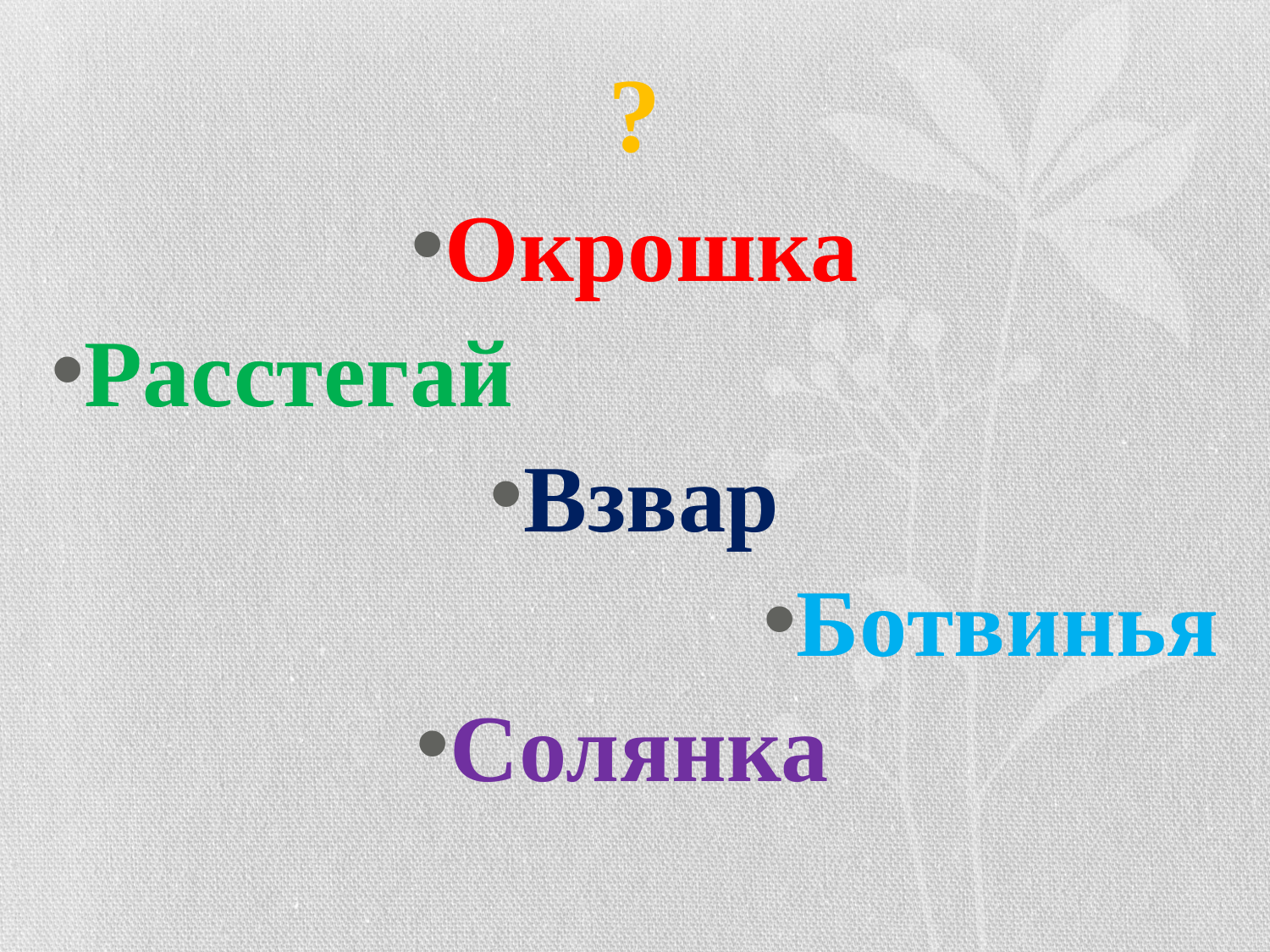

# ?
Окрошка
Расстегай
Взвар
Ботвинья
Солянка